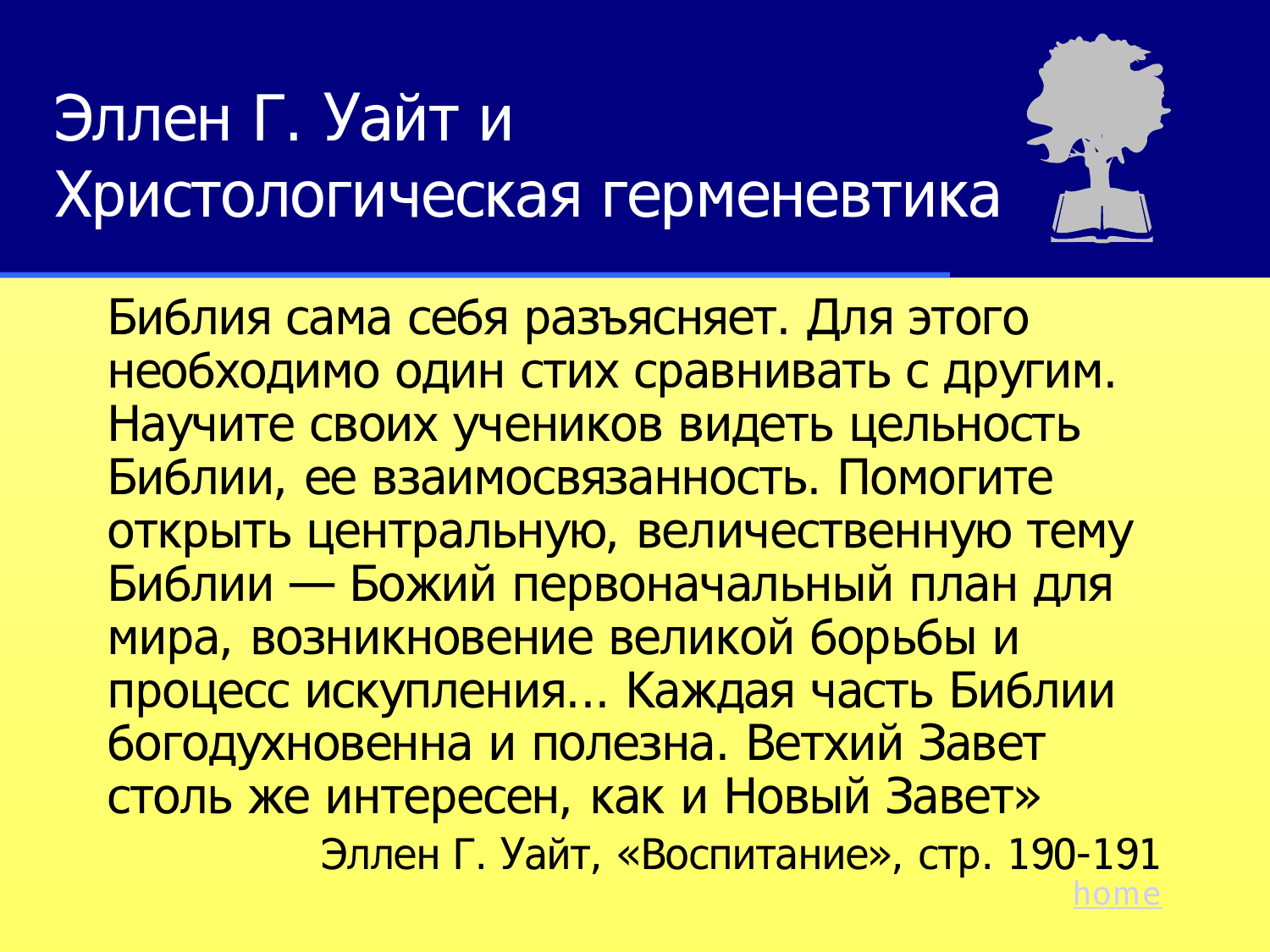

# Эллен Г. Уайт и Христологическая герменевтика
Библия сама себя разъясняет. Для этого необходимо один стих сравнивать с другим. Научите своих учеников видеть цельность Библии, ее взаимосвязанность. Помогите открыть центральную, величественную тему Библии — Божий первоначальный план для мира, возникновение великой борьбы и процесс искупления... Каждая часть Библии богодухновенна и полезна. Ветхий Завет столь же интересен, как и Новый Завет»
Эллен Г. Уайт, «Воспитание», стр. 190-191